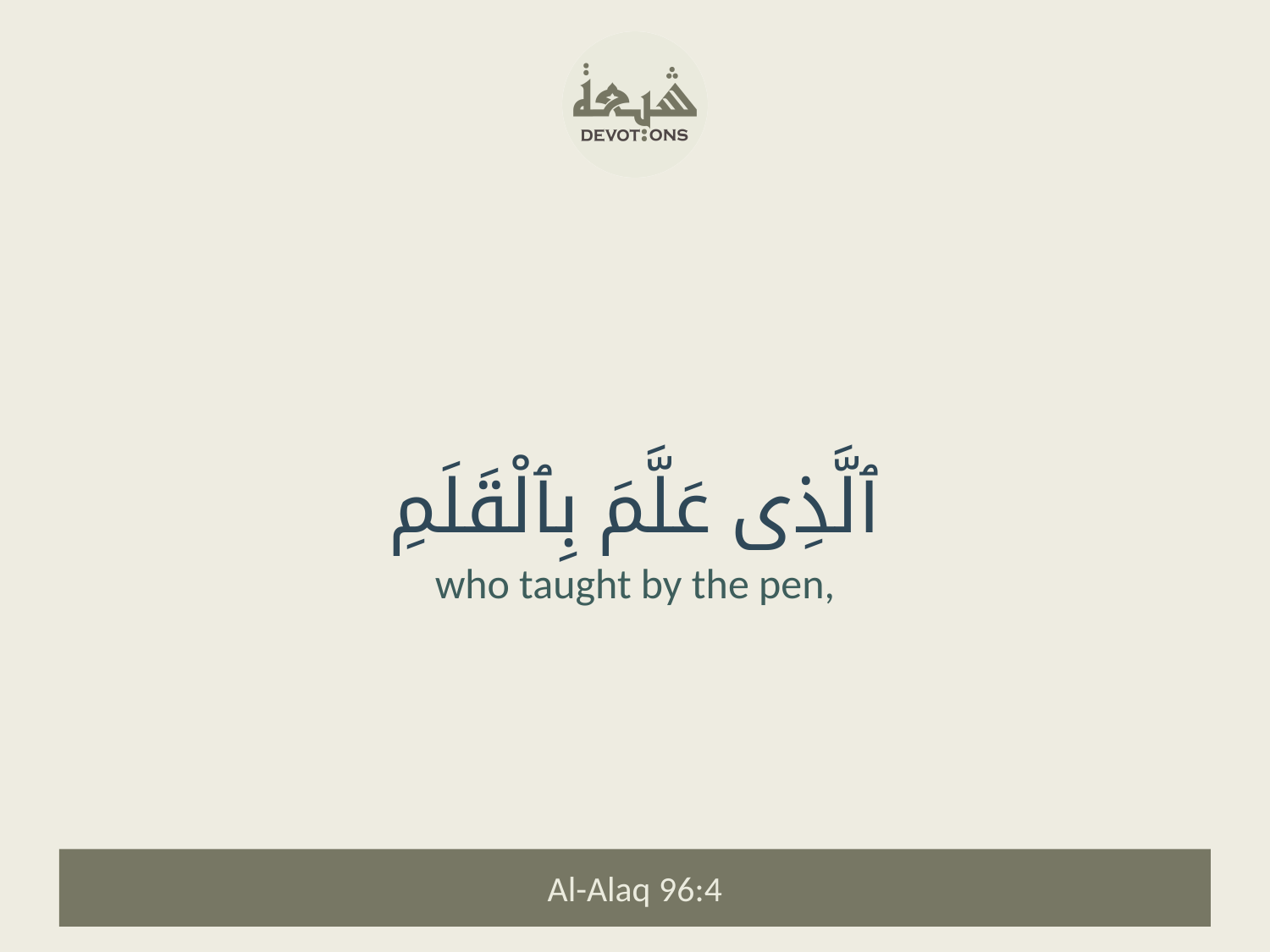

ٱلَّذِى عَلَّمَ بِٱلْقَلَمِ
who taught by the pen,
Al-Alaq 96:4